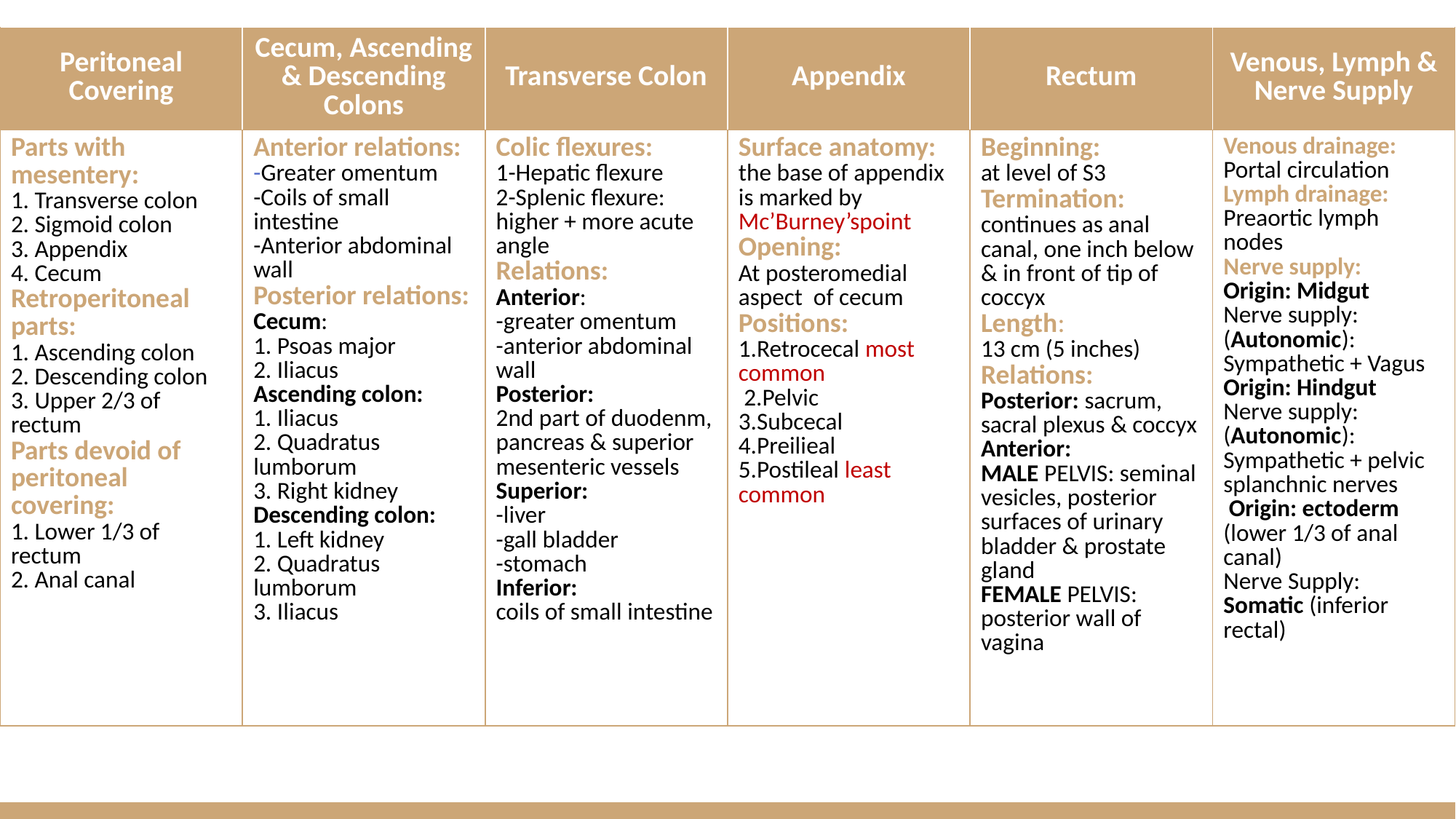

| Peritoneal Covering | Cecum, Ascending & Descending Colons | Transverse Colon | Appendix | Rectum | Venous, Lymph & Nerve Supply |
| --- | --- | --- | --- | --- | --- |
| Parts with mesentery: 1. Transverse colon 2. Sigmoid colon 3. Appendix 4. Cecum Retroperitoneal parts: 1. Ascending colon 2. Descending colon 3. Upper 2/3 of rectum Parts devoid of peritoneal covering: 1. Lower 1/3 of rectum 2. Anal canal | Anterior relations: -Greater omentum -Coils of small intestine -Anterior abdominal wall Posterior relations: Cecum: 1. Psoas major 2. Iliacus Ascending colon: 1. Iliacus 2. Quadratus lumborum 3. Right kidney Descending colon: 1. Left kidney 2. Quadratus lumborum 3. Iliacus | Colic flexures: 1-Hepatic flexure 2-Splenic flexure: higher + more acute angle Relations: Anterior: -greater omentum -anterior abdominal wall Posterior: 2nd part of duodenm, pancreas & superior mesenteric vessels Superior: -liver -gall bladder -stomach Inferior: coils of small intestine | Surface anatomy: the base of appendix is marked by Mc’Burney’spoint Opening: At posteromedial aspect of cecum Positions: 1.Retrocecal most common 2.Pelvic 3.Subcecal 4.Preilieal 5.Postileal least common | Beginning: at level of S3 Termination: continues as anal canal, one inch below & in front of tip of coccyx Length: 13 cm (5 inches) Relations: Posterior: sacrum, sacral plexus & coccyx Anterior: MALE PELVIS: seminal vesicles, posterior surfaces of urinary bladder & prostate gland FEMALE PELVIS: posterior wall of vagina | Venous drainage: Portal circulation Lymph drainage: Preaortic lymph nodes Nerve supply: Origin: Midgut Nerve supply: (Autonomic): Sympathetic + Vagus Origin: Hindgut Nerve supply: (Autonomic): Sympathetic + pelvic splanchnic nerves Origin: ectoderm (lower 1/3 of anal canal) Nerve Supply: Somatic (inferior rectal) |